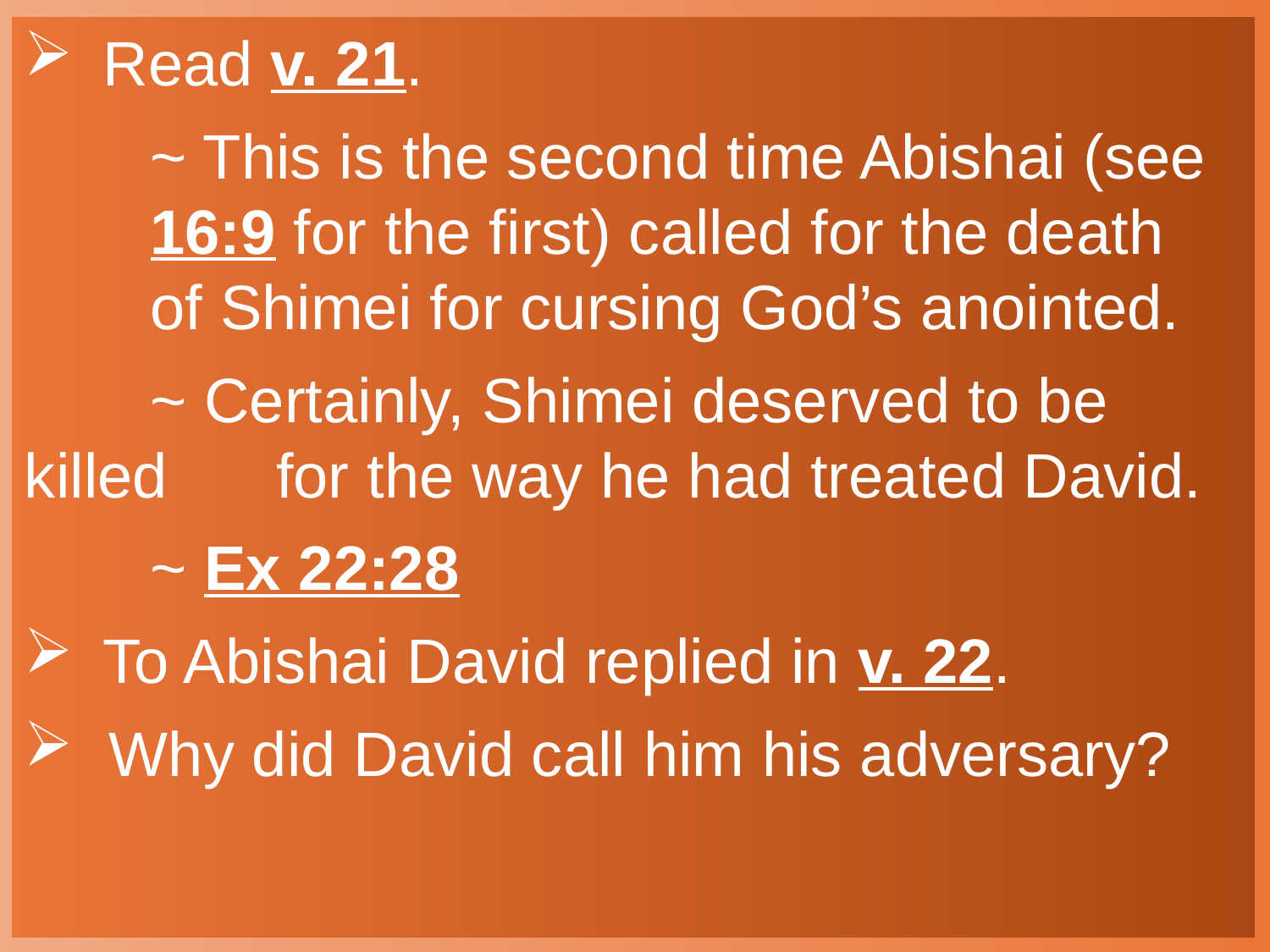

Read v. 21.
		~ This is the second time Abishai (see 					16:9 for the first) called for the death 					of Shimei for cursing God’s anointed.
		~ Certainly, Shimei deserved to be killed 					for the way he had treated David.
		~ Ex 22:28
To Abishai David replied in v. 22.
  Why did David call him his adversary?